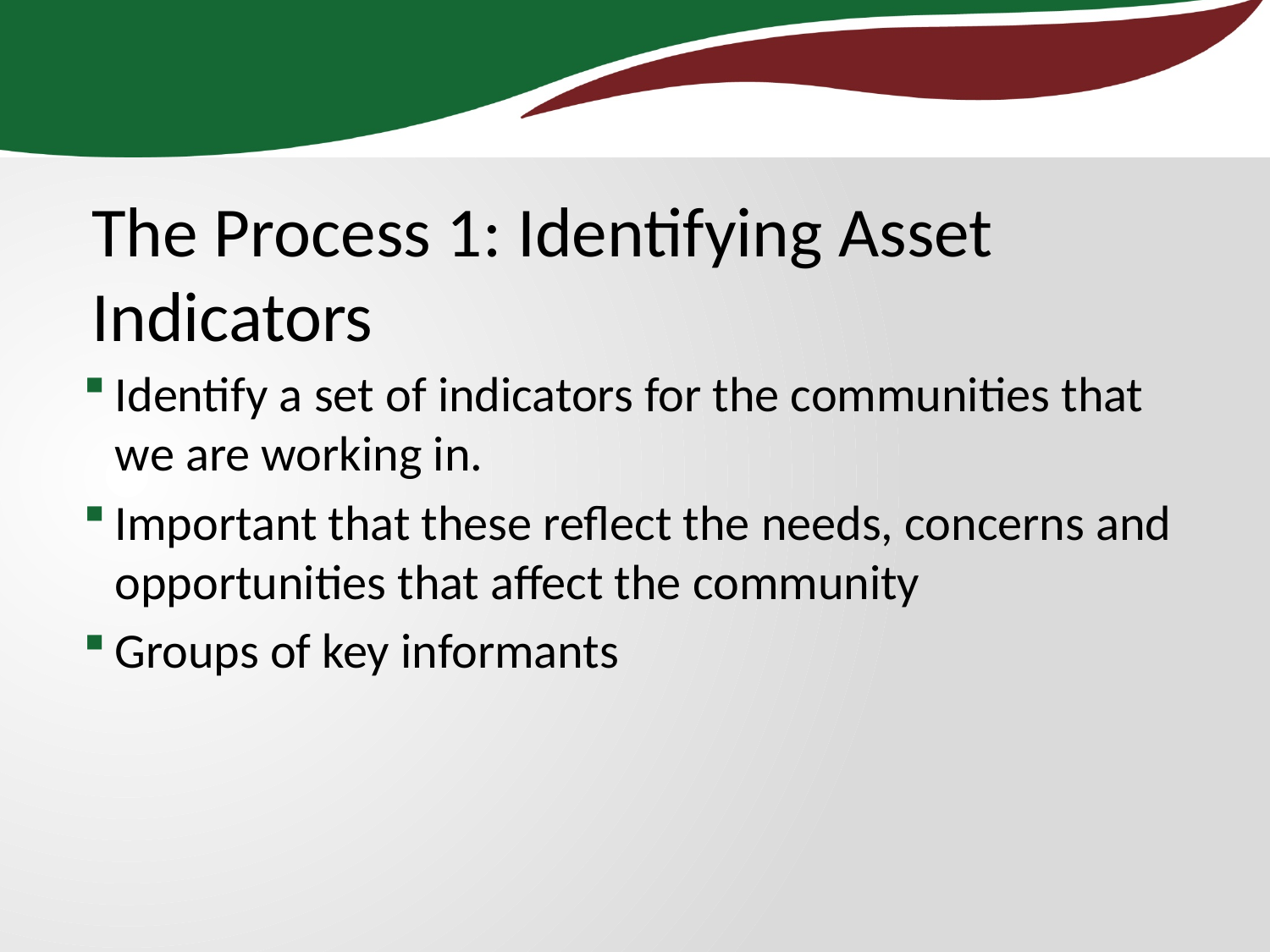

The Process 1: Identifying Asset Indicators
Identify a set of indicators for the communities that we are working in.
Important that these reflect the needs, concerns and opportunities that affect the community
Groups of key informants